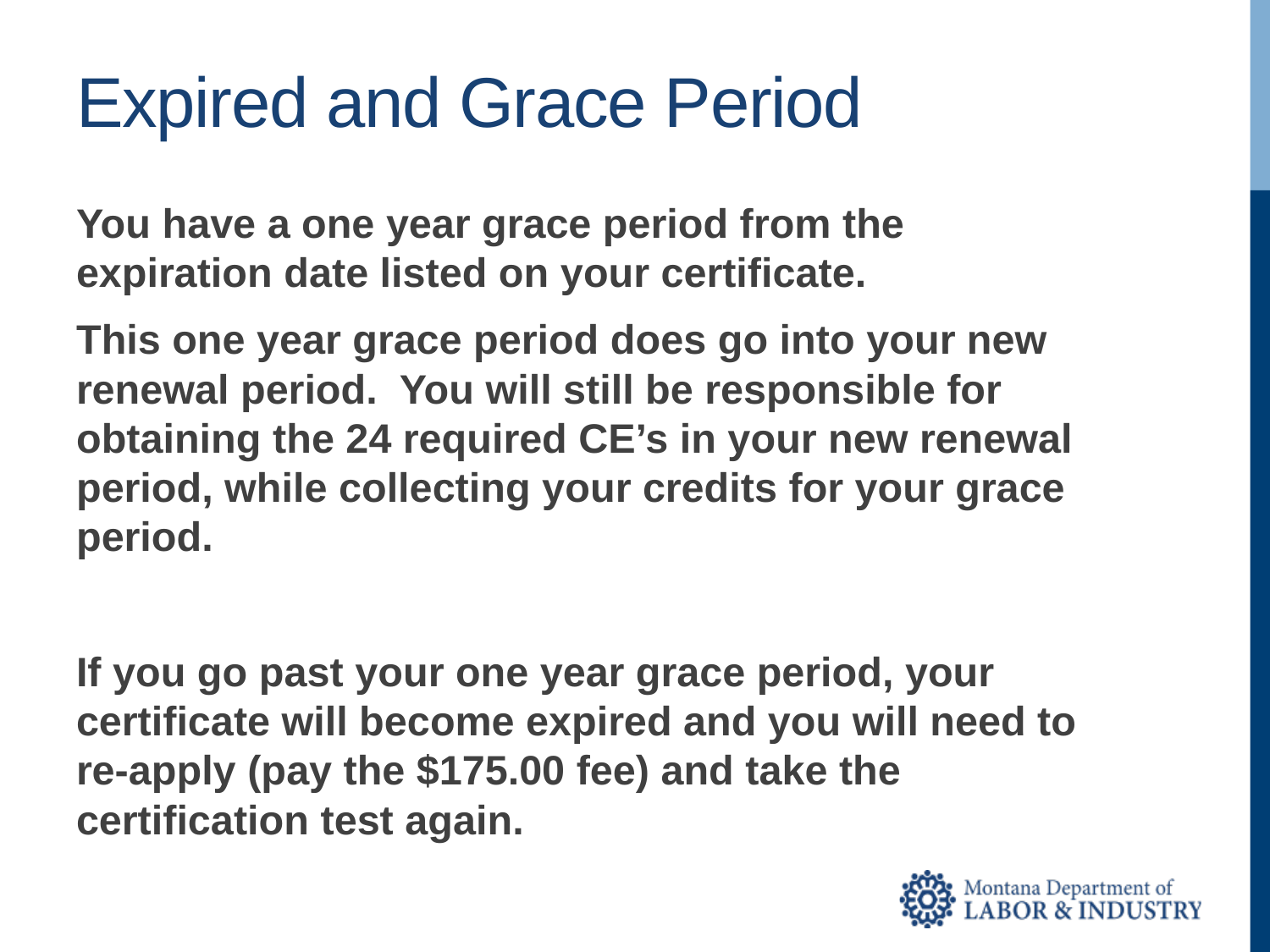

# Expired and Grace Period
You have a one year grace period from the expiration date listed on your certificate.
This one year grace period does go into your new renewal period.  You will still be responsible for obtaining the 24 required CE’s in your new renewal period, while collecting your credits for your grace period.

If you go past your one year grace period, your certificate will become expired and you will need to re-apply (pay the $175.00 fee) and take the certification test again.